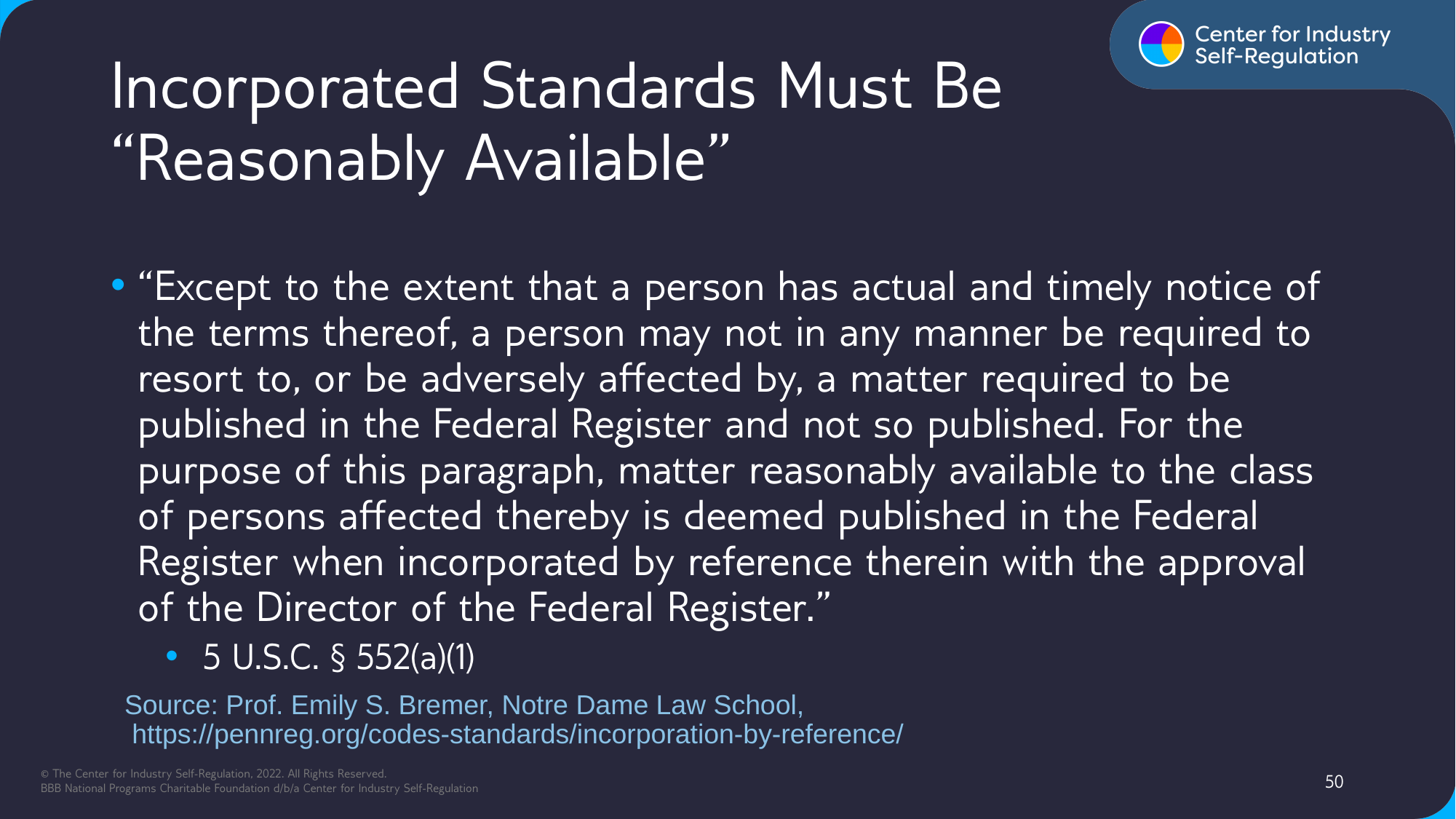

# Incorporated Standards Must Be “Reasonably Available”​
“Except to the extent that a person has actual and timely notice of the terms thereof, a person may not in any manner be required to resort to, or be adversely affected by, a matter required to be published in the Federal Register and not so published. For the purpose of this paragraph, matter reasonably available to the class of persons affected thereby is deemed published in the Federal Register when incorporated by reference therein with the approval of the Director of the Federal Register.”
 5 U.S.C. § 552(a)(1)​
Source: Prof. Emily S. Bremer, Notre Dame Law School,​

 https://pennreg.org/codes-standards/incorporation-by-reference/
50